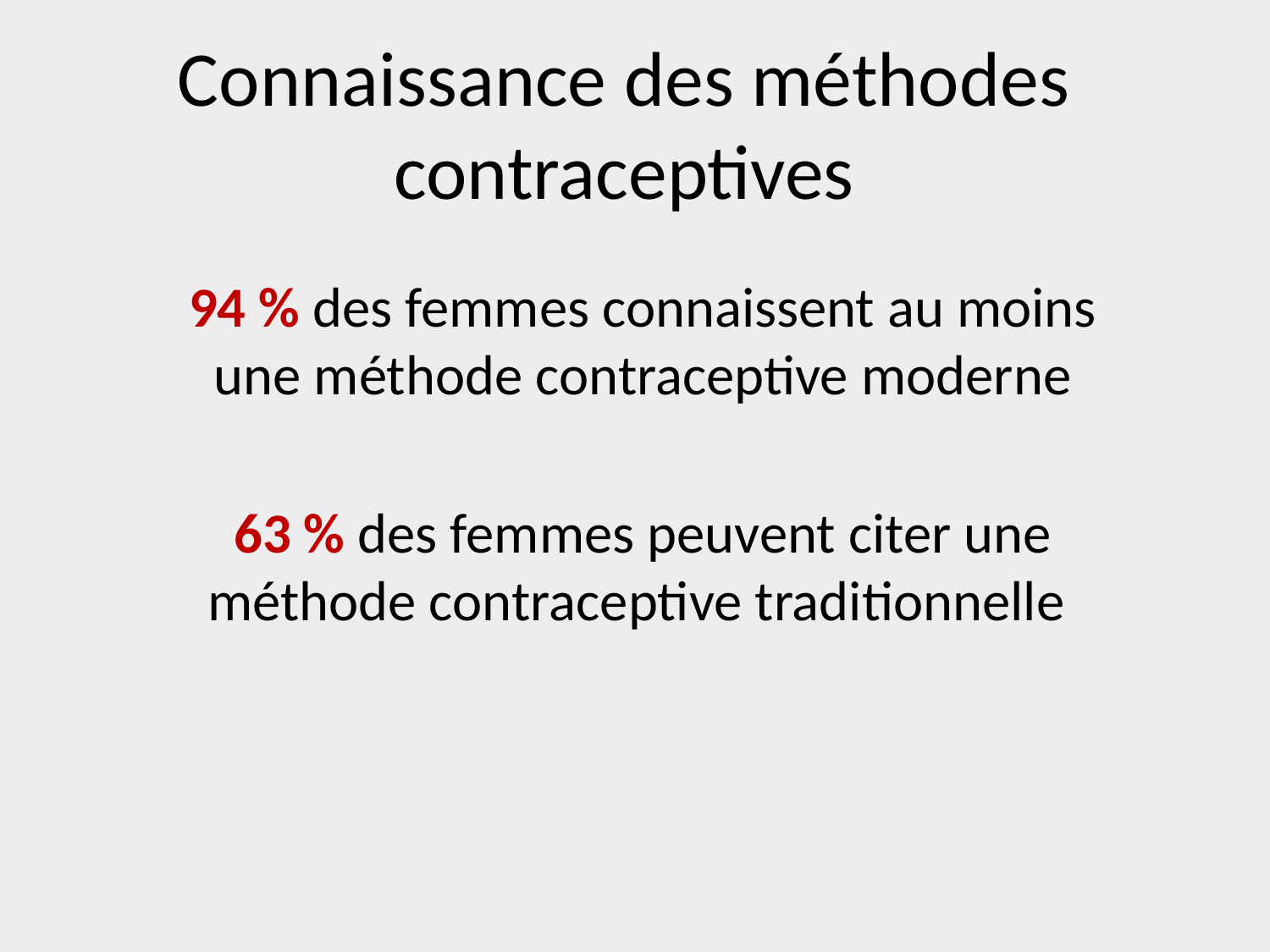

# Connaissance des méthodes contraceptives
	94 % des femmes connaissent au moins une méthode contraceptive moderne

	63 % des femmes peuvent citer une méthode contraceptive traditionnelle